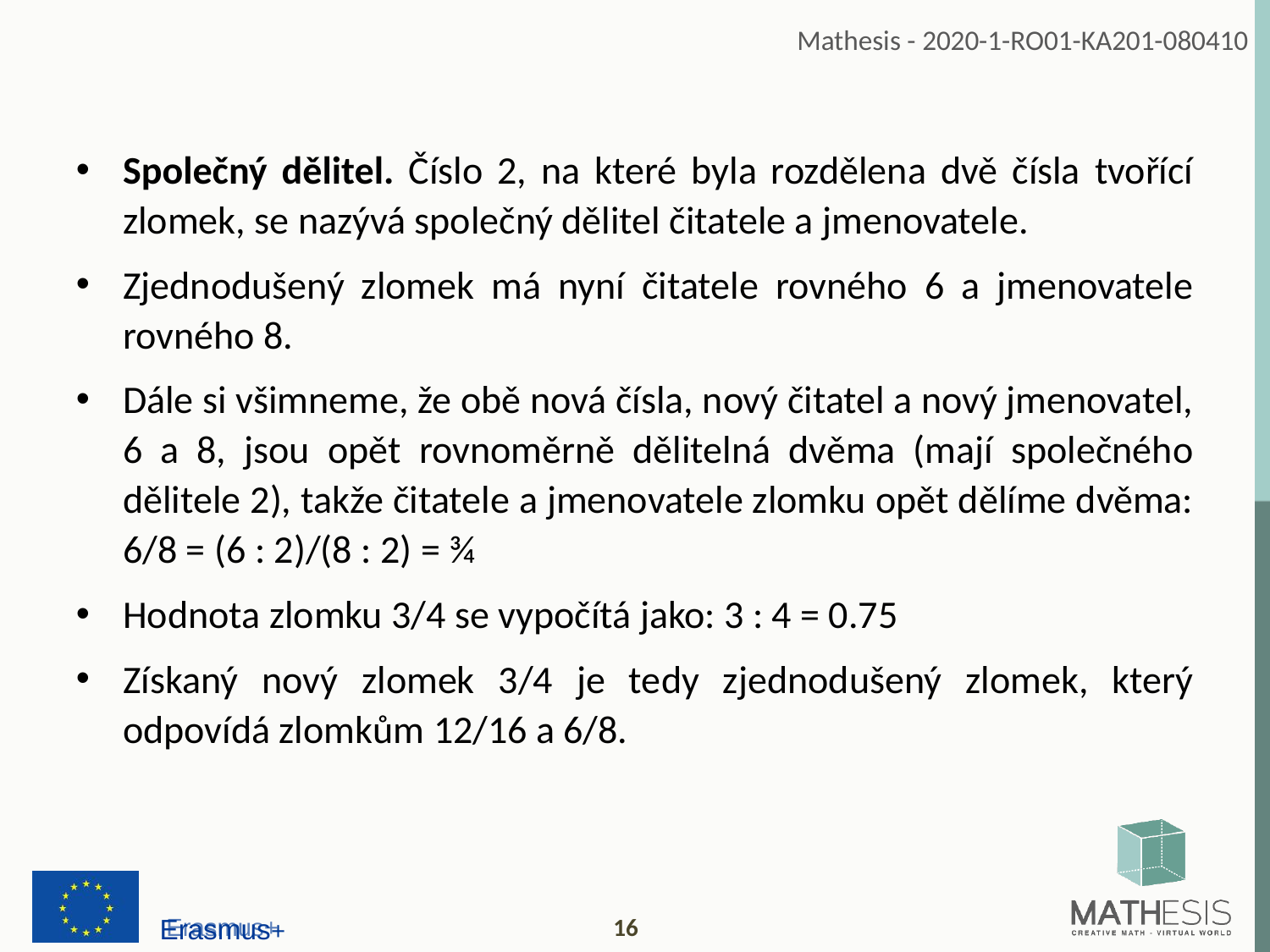

Společný dělitel. Číslo 2, na které byla rozdělena dvě čísla tvořící zlomek, se nazývá společný dělitel čitatele a jmenovatele.
Zjednodušený zlomek má nyní čitatele rovného 6 a jmenovatele rovného 8.
Dále si všimneme, že obě nová čísla, nový čitatel a nový jmenovatel, 6 a 8, jsou opět rovnoměrně dělitelná dvěma (mají společného dělitele 2), takže čitatele a jmenovatele zlomku opět dělíme dvěma: 6/8 = (6 : 2)/(8 : 2) = ¾
Hodnota zlomku 3/4 se vypočítá jako: 3 : 4 = 0.75
Získaný nový zlomek 3/4 je tedy zjednodušený zlomek, který odpovídá zlomkům 12/16 a 6/8.